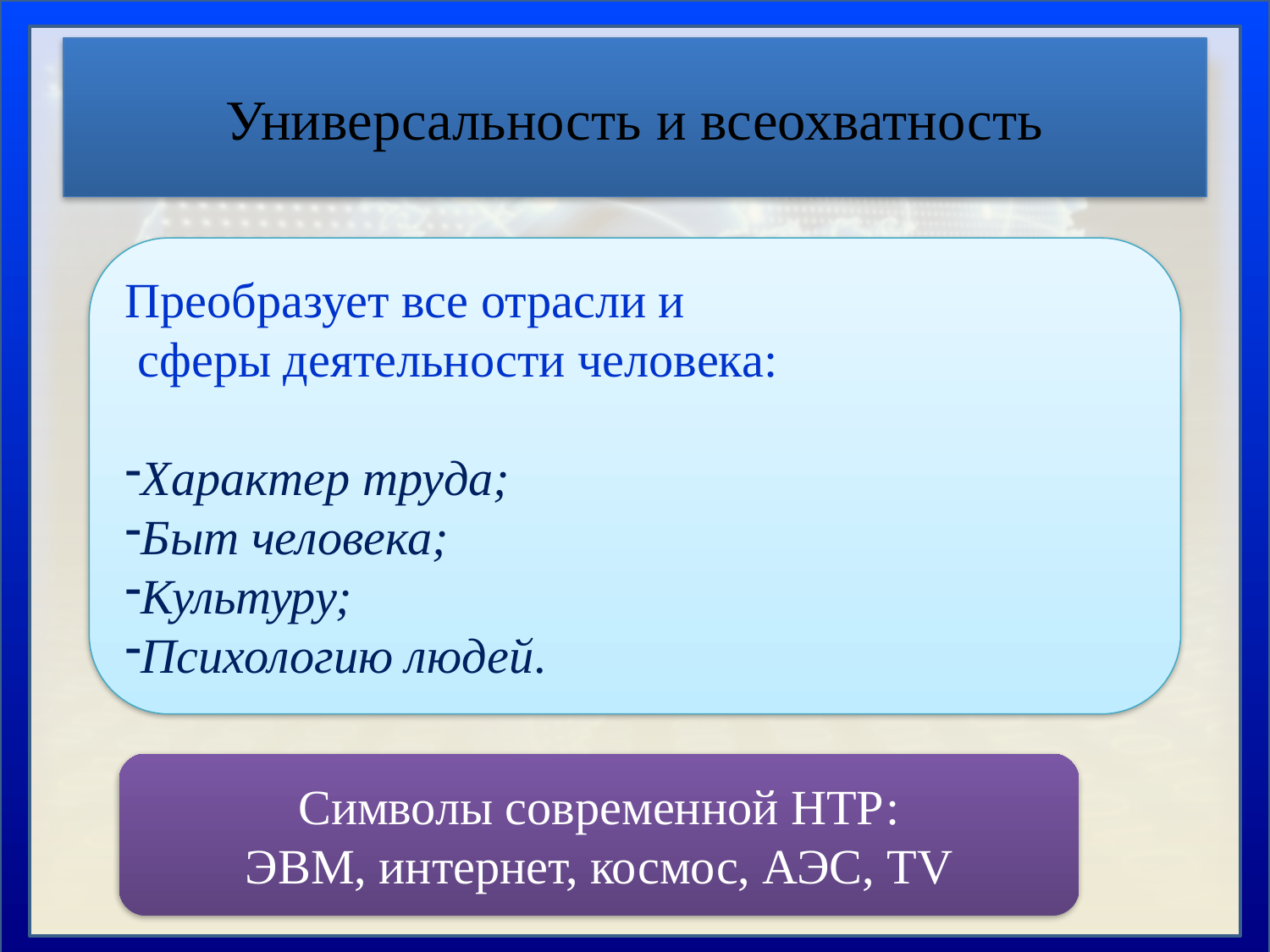

# Универсальность и всеохватность
Преобразует все отрасли и
 сферы деятельности человека:

Характер труда;
Быт человека;
Культуру;
Психологию людей.
Символы современной НТР:
ЭВМ, интернет, космос, АЭС, ТV